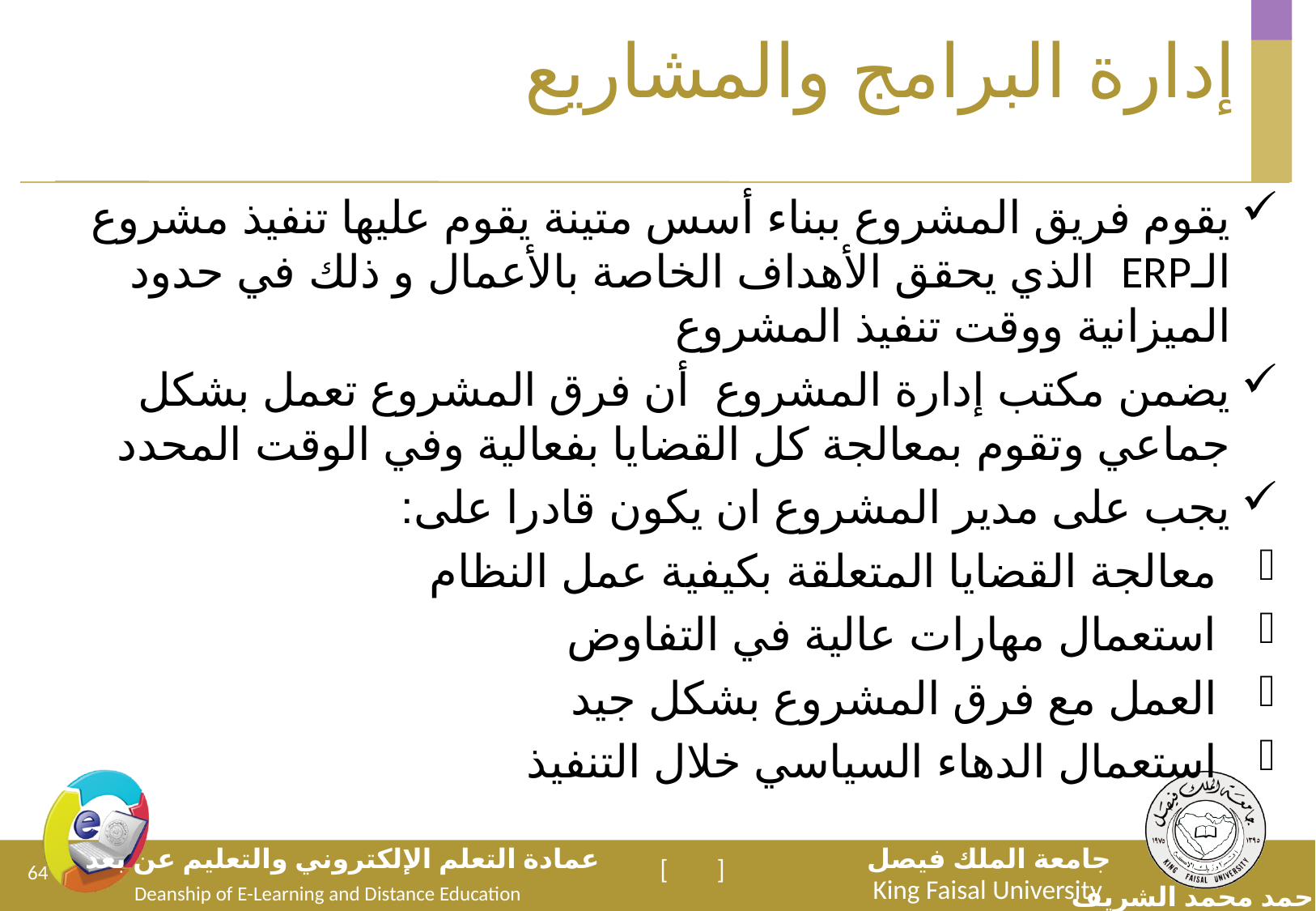

# إدارة البرامج والمشاريع
يقوم فريق المشروع ببناء أسس متينة يقوم عليها تنفيذ مشروع الـERP  الذي يحقق الأهداف الخاصة بالأعمال و ذلك في حدود الميزانية ووقت تنفيذ المشروع
يضمن مكتب إدارة المشروع  أن فرق المشروع تعمل بشكل جماعي وتقوم بمعالجة كل القضايا بفعالية وفي الوقت المحدد
يجب على مدير المشروع ان يكون قادرا على:
معالجة القضايا المتعلقة بكيفية عمل النظام
استعمال مهارات عالية في التفاوض
العمل مع فرق المشروع بشكل جيد
استعمال الدهاء السياسي خلال التنفيذ

64